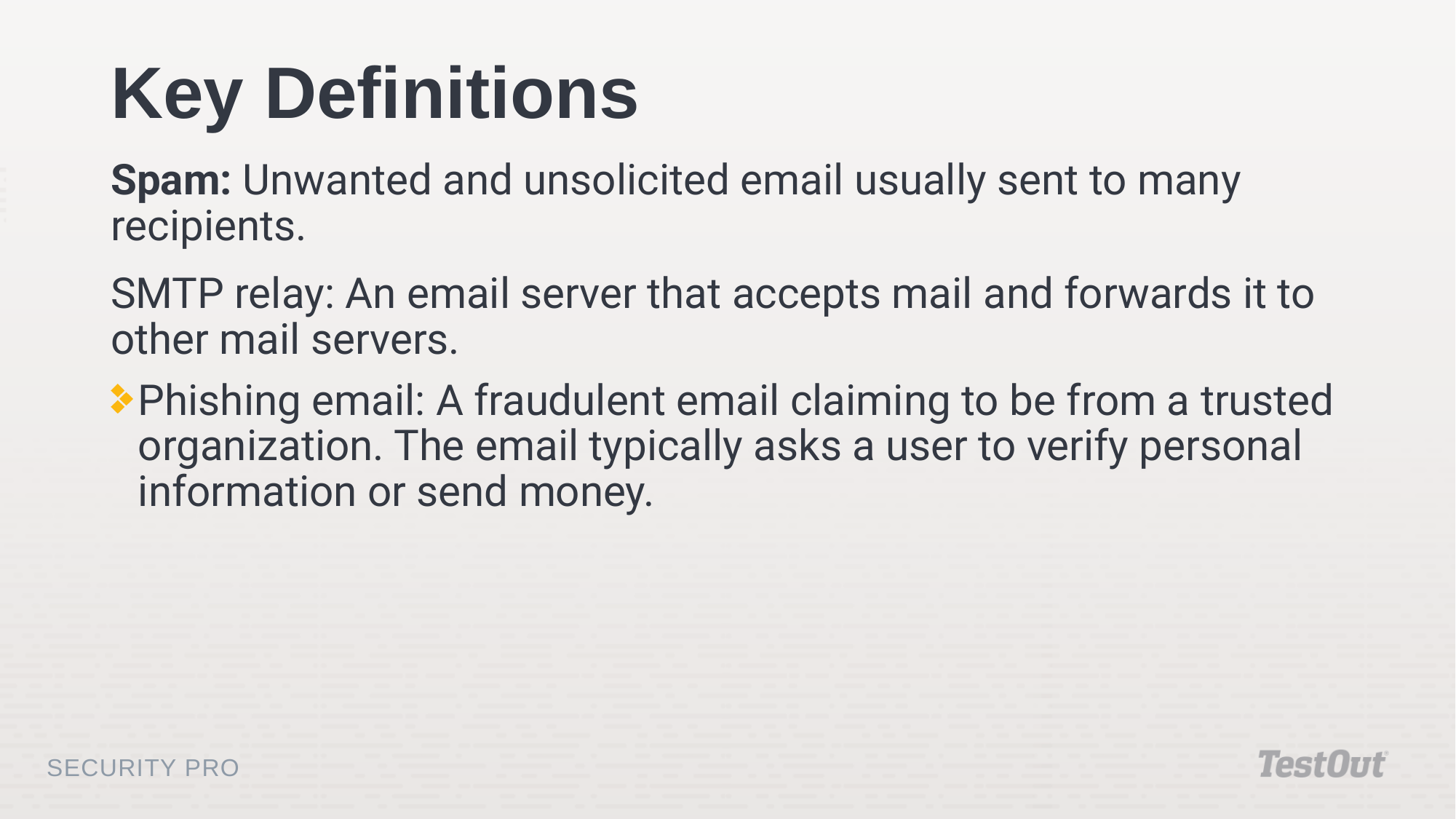

# Key Definitions
Spam: Unwanted and unsolicited email usually sent to many recipients.
SMTP relay: An email server that accepts mail and forwards it to other mail servers.
Phishing email: A fraudulent email claiming to be from a trusted organization. The email typically asks a user to verify personal information or send money.
Security Pro